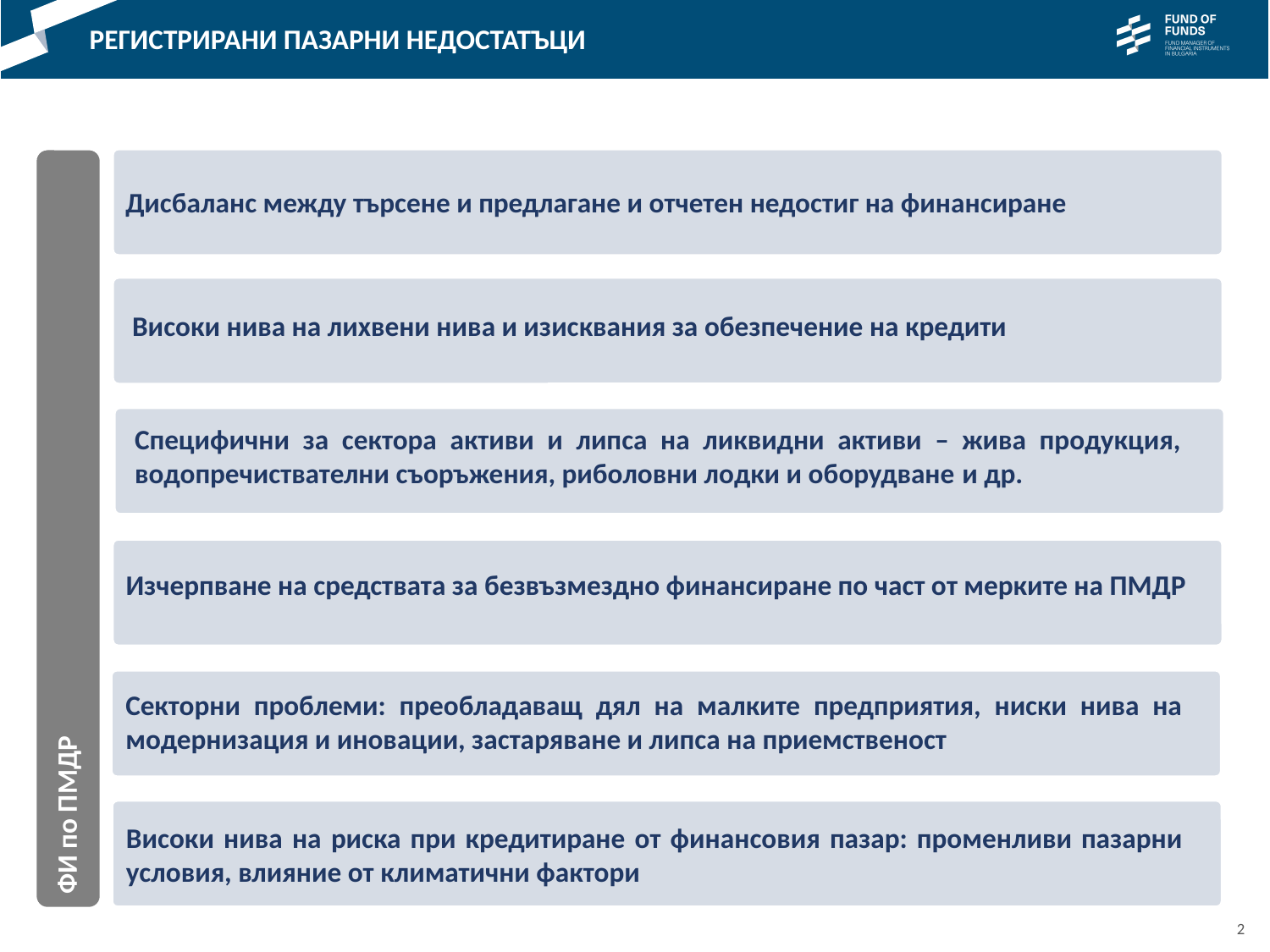

Регистрирани пазарни недостатъци

Дисбаланс между търсене и предлагане и отчетен недостиг на финансиране

Високи нива на лихвени нива и изисквания за обезпечение на кредити

Специфични за сектора активи и липса на ликвидни активи – жива продукция, водопречиствателни съоръжения, риболовни лодки и оборудване и др.
Период на активно инвестиране

Изчерпване на средствата за безвъзмездно финансиране по част от мерките на ПМДР

Секторни проблеми: преобладаващ дял на малките предприятия, ниски нива на модернизация и иновации, застаряване и липса на приемственост
ФИ по ПМДР
Период на активно инвестиране

Високи нива на риска при кредитиране от финансовия пазар: променливи пазарни условия, влияние от климатични фактори
2